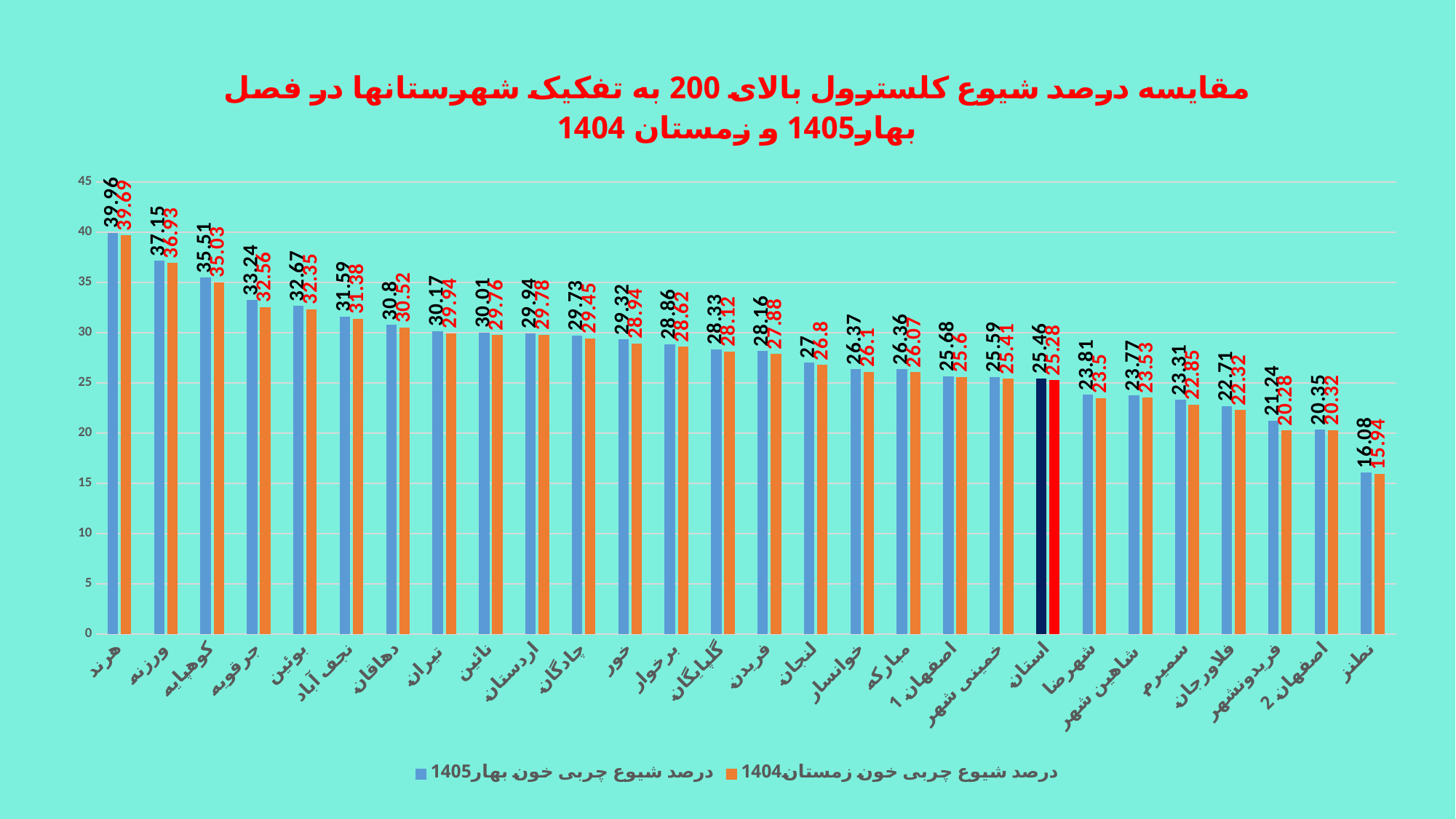

### Chart: مقایسه درصد شیوع کلسترول بالای 200 به تفکیک شهرستانها در فصل بهار1405 و زمستان 1404

| Category | درصد شیوع چربی خون بهار1405 | درصد شیوع چربی خون زمستان1404 |
|---|---|---|
| هرند | 39.96 | 39.69 |
| ورزنه | 37.15 | 36.93 |
| کوهپایه | 35.51 | 35.03 |
| جرقویه | 33.24 | 32.56 |
| بوئین | 32.67 | 32.35 |
| نجف آباد | 31.59 | 31.38 |
| دهاقان | 30.8 | 30.52 |
| تیران  | 30.17 | 29.94 |
| نائین | 30.01 | 29.76 |
| اردستان | 29.94 | 29.78 |
| چادگان | 29.73 | 29.45 |
| خور | 29.32 | 28.94 |
| برخوار | 28.86 | 28.62 |
| گلپایگان | 28.33 | 28.12 |
| فریدن | 28.16 | 27.88 |
| لنجان | 27.0 | 26.8 |
| خوانسار | 26.37 | 26.1 |
| مبارکه | 26.36 | 26.07 |
| اصفهان 1 | 25.68 | 25.6 |
| خمینی شهر | 25.59 | 25.41 |
| استان | 25.46 | 25.28 |
| شهرضا | 23.81 | 23.5 |
| شاهین شهر  | 23.77 | 23.53 |
| سمیرم | 23.31 | 22.85 |
| فلاورجان | 22.71 | 22.32 |
| فریدونشهر | 21.24 | 20.28 |
| اصفهان 2 | 20.35 | 20.32 |
| نطنز | 16.08 | 15.94 |